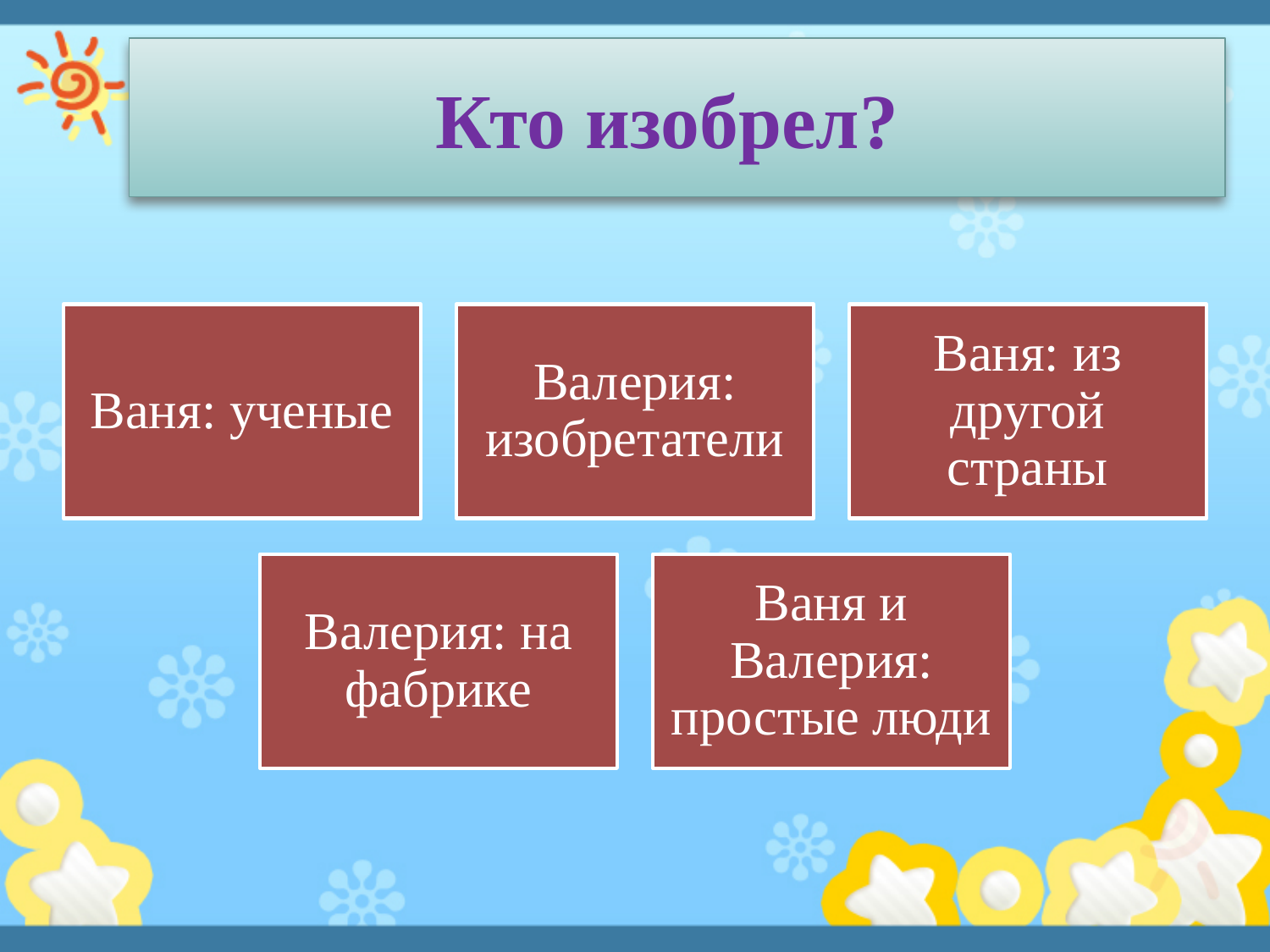

# Кто изобрел?
Ваня: ученые
Валерия: изобретатели
Ваня: из другой страны
Валерия: на фабрике
Ваня и Валерия: простые люди